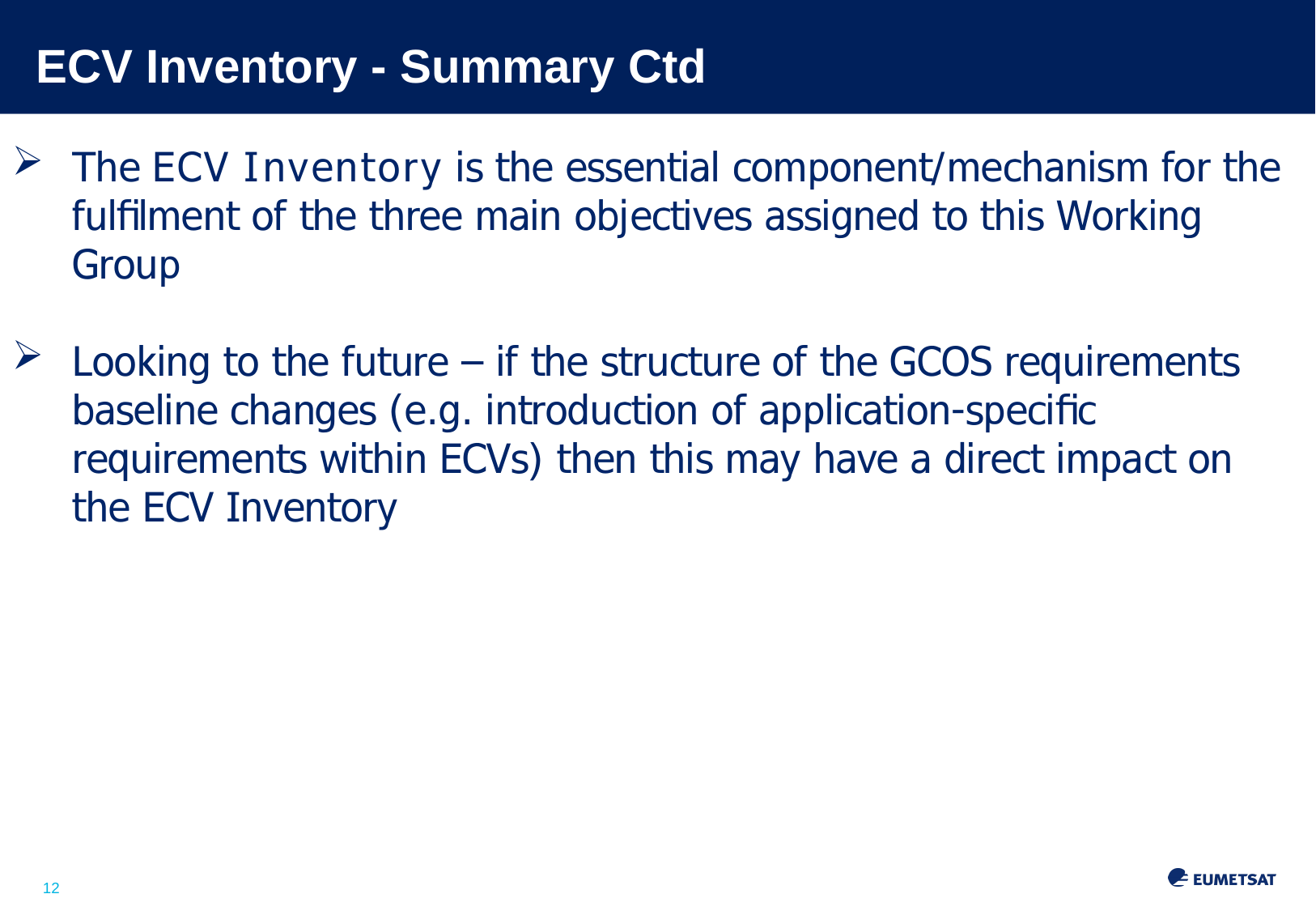

# ECV Inventory - Summary Ctd

The ECV Inventory is the essential component/mechanism for the fulfilment of the three main objectives assigned to this Working Group

Looking to the future – if the structure of the GCOS requirements baseline changes (e.g. introduction of application-specific requirements within ECVs) then this may have a direct impact on the ECV Inventory